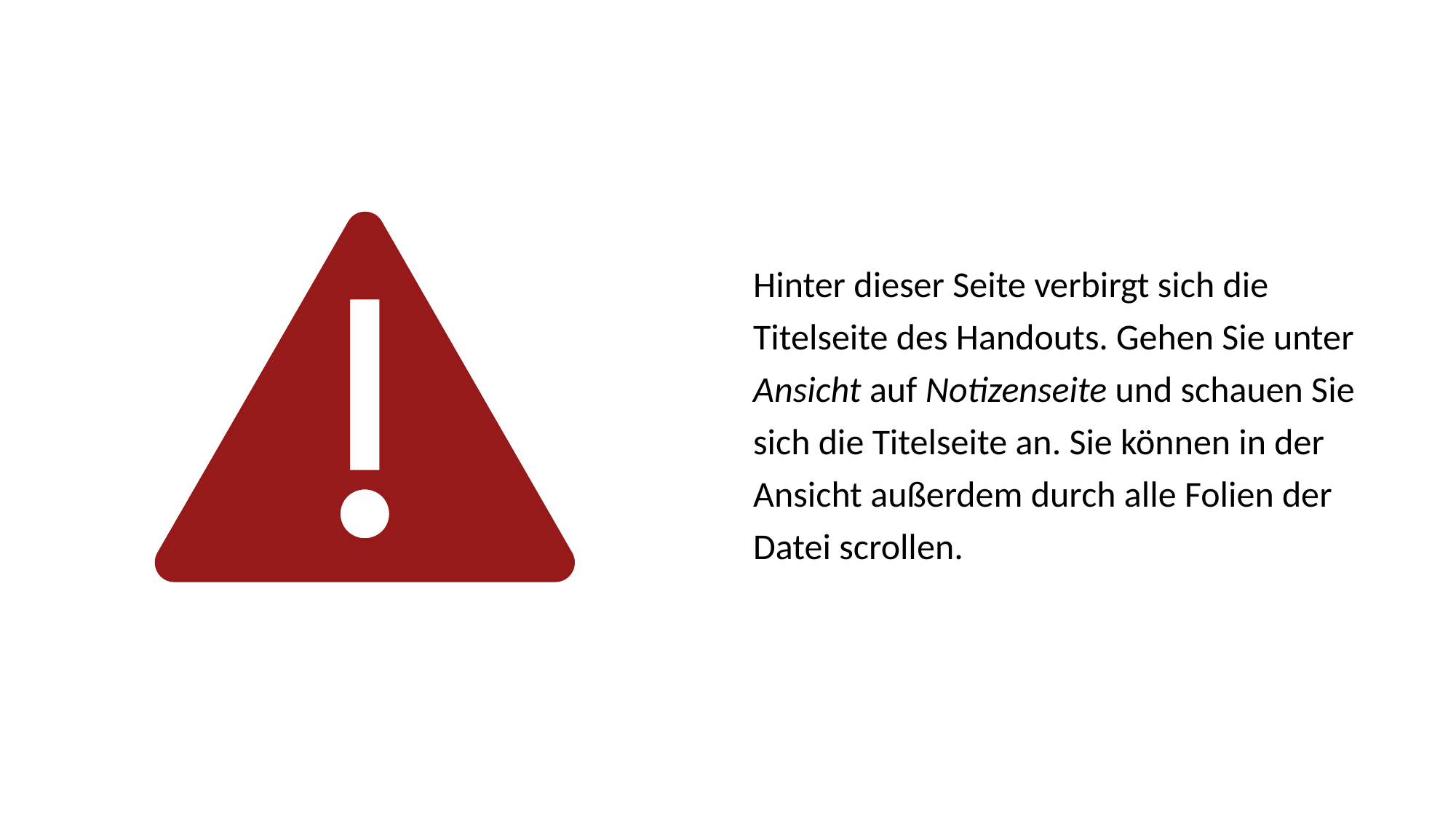

# Titelfolie des Handouts

Hinter dieser Seite verbirgt sich die Titelseite des Handouts. Gehen Sie unter Ansicht auf Notizenseite und schauen Sie sich die Titelseite an. Sie können in der Ansicht außerdem durch alle Folien der Datei scrollen.